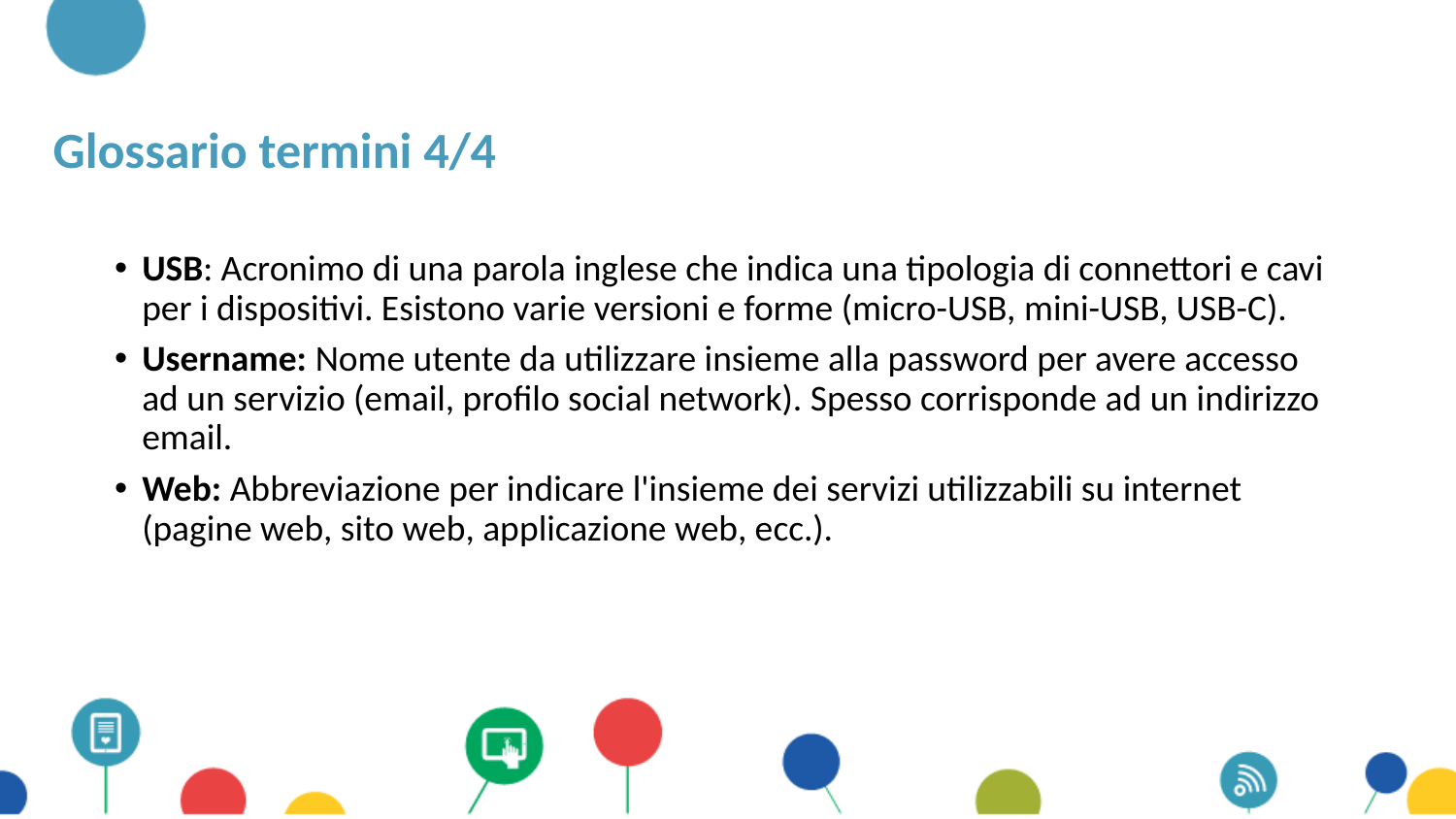

# Glossario termini 4/4
USB: Acronimo di una parola inglese che indica una tipologia di connettori e cavi per i dispositivi. Esistono varie versioni e forme (micro-USB, mini-USB, USB-C).
Username: Nome utente da utilizzare insieme alla password per avere accesso ad un servizio (email, profilo social network). Spesso corrisponde ad un indirizzo email.
Web: Abbreviazione per indicare l'insieme dei servizi utilizzabili su internet (pagine web, sito web, applicazione web, ecc.).